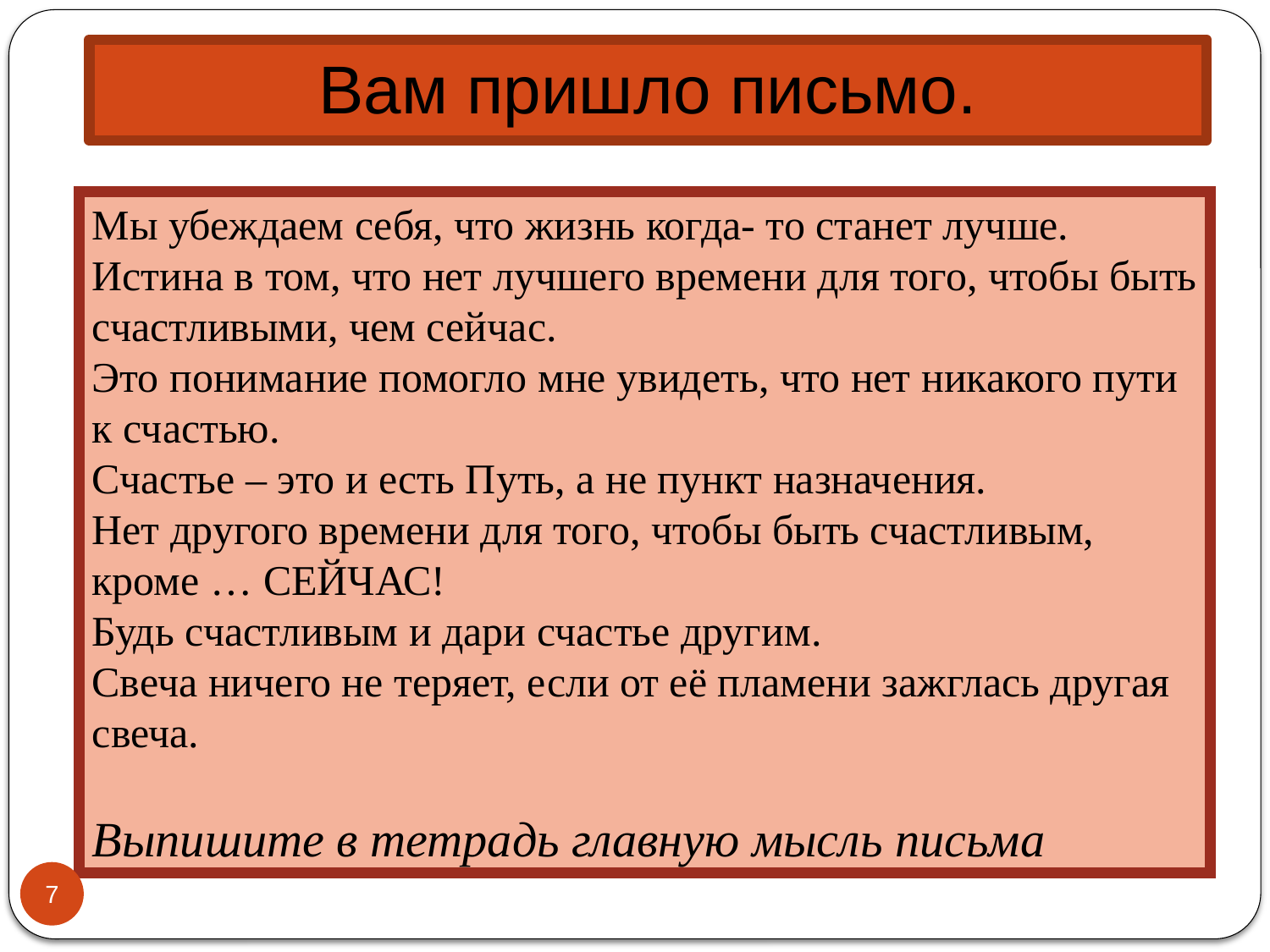

# Вам пришло письмо.
Мы убеждаем себя, что жизнь когда- то станет лучше.
Истина в том, что нет лучшего времени для того, чтобы быть счастливыми, чем сейчас.
Это понимание помогло мне увидеть, что нет никакого пути к счастью.
Счастье – это и есть Путь, а не пункт назначения.
Нет другого времени для того, чтобы быть счастливым, кроме … СЕЙЧАС!
Будь счастливым и дари счастье другим.
Свеча ничего не теряет, если от её пламени зажглась другая свеча.

Выпишите в тетрадь главную мысль письма
7